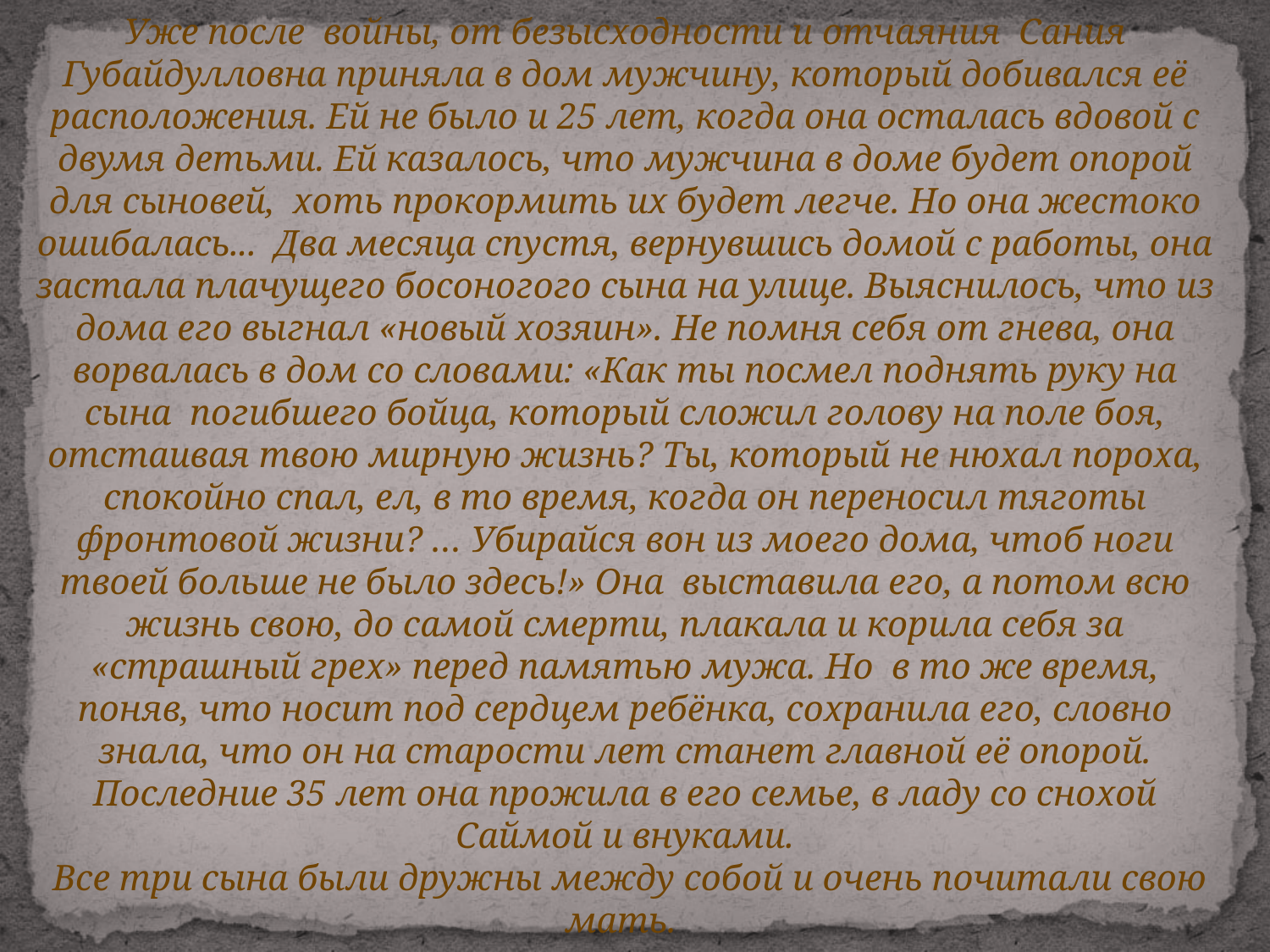

Уже после  войны, от безысходности и отчаяния  Сания Губайдулловна приняла в дом мужчину, который добивался её расположения. Ей не было и 25 лет, когда она осталась вдовой с двумя детьми. Ей казалось, что мужчина в доме будет опорой для сыновей,  хоть прокормить их будет легче. Но она жестоко ошибалась...  Два месяца спустя, вернувшись домой с работы, она застала плачущего босоногого сына на улице. Выяснилось, что из дома его выгнал «новый хозяин». Не помня себя от гнева, она ворвалась в дом со словами: «Как ты посмел поднять руку на сына  погибшего бойца, который сложил голову на поле боя, отстаивая твою мирную жизнь? Ты, который не нюхал пороха, спокойно спал, ел, в то время, когда он переносил тяготы фронтовой жизни? … Убирайся вон из моего дома, чтоб ноги твоей больше не было здесь!» Она  выставила его, а потом всю жизнь свою, до самой смерти, плакала и корила себя за «страшный грех» перед памятью мужа. Но  в то же время, поняв, что носит под сердцем ребёнка, сохранила его, словно знала, что он на старости лет станет главной её опорой. Последние 35 лет она прожила в его семье, в ладу со снохой Саймой и внуками.
 Все три сына были дружны между собой и очень почитали свою мать.